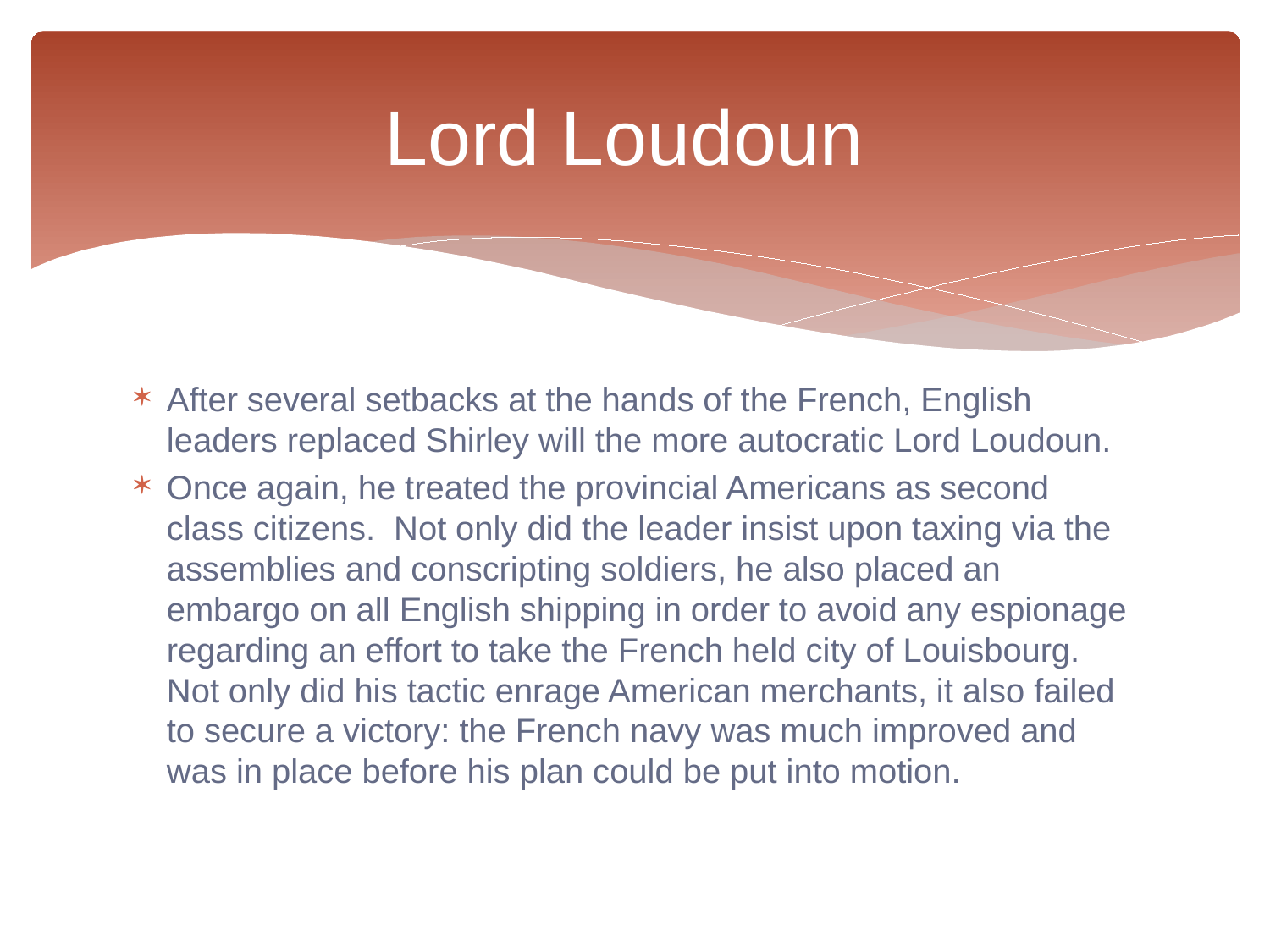

# Lord Loudoun
After several setbacks at the hands of the French, English leaders replaced Shirley will the more autocratic Lord Loudoun.
Once again, he treated the provincial Americans as second class citizens.  Not only did the leader insist upon taxing via the assemblies and conscripting soldiers, he also placed an embargo on all English shipping in order to avoid any espionage regarding an effort to take the French held city of Louisbourg.  Not only did his tactic enrage American merchants, it also failed to secure a victory: the French navy was much improved and was in place before his plan could be put into motion.